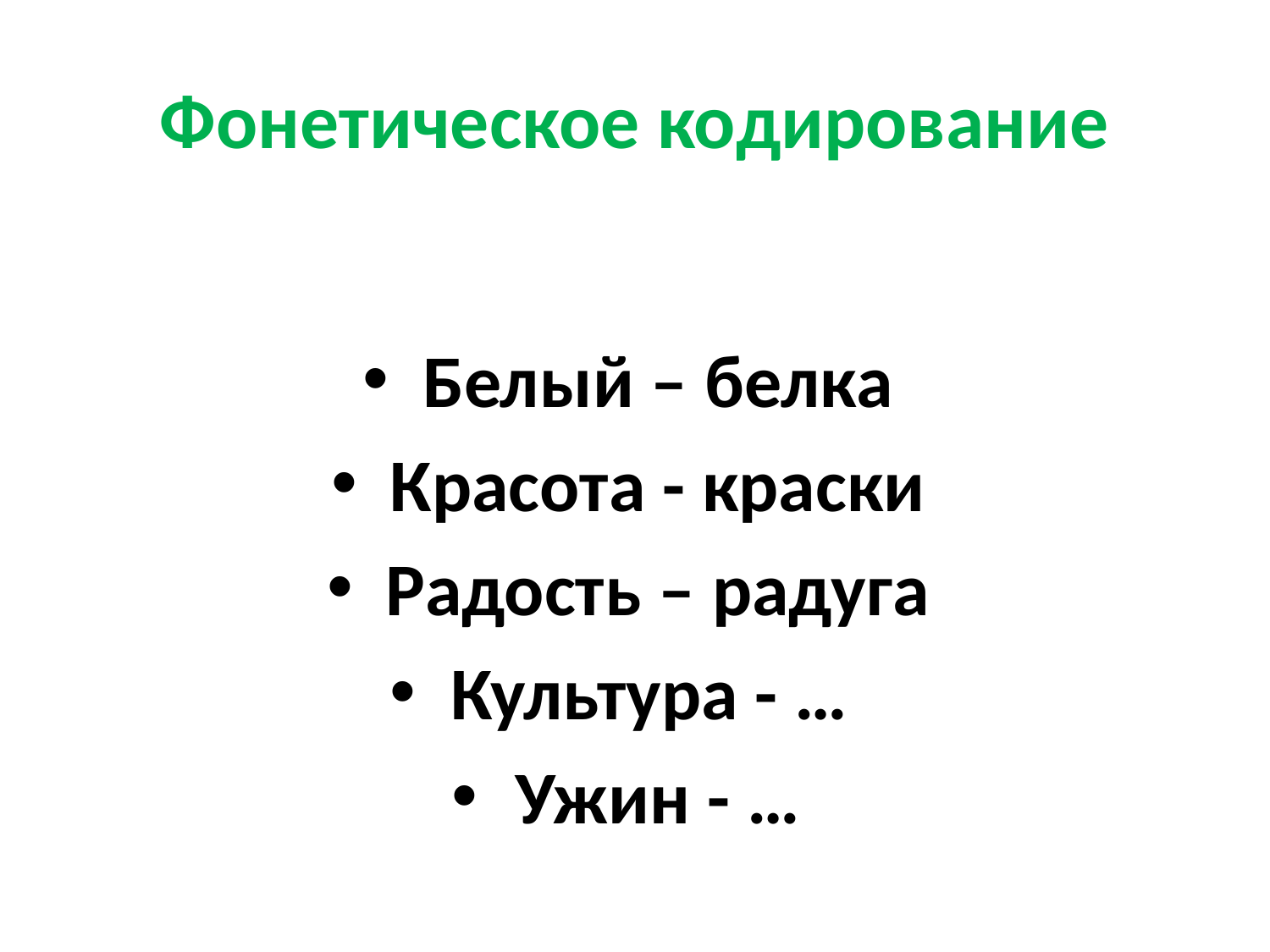

# Фонетическое кодирование

Белый – белка
Красота - краски
Радость – радуга
Культура - …
Ужин - …